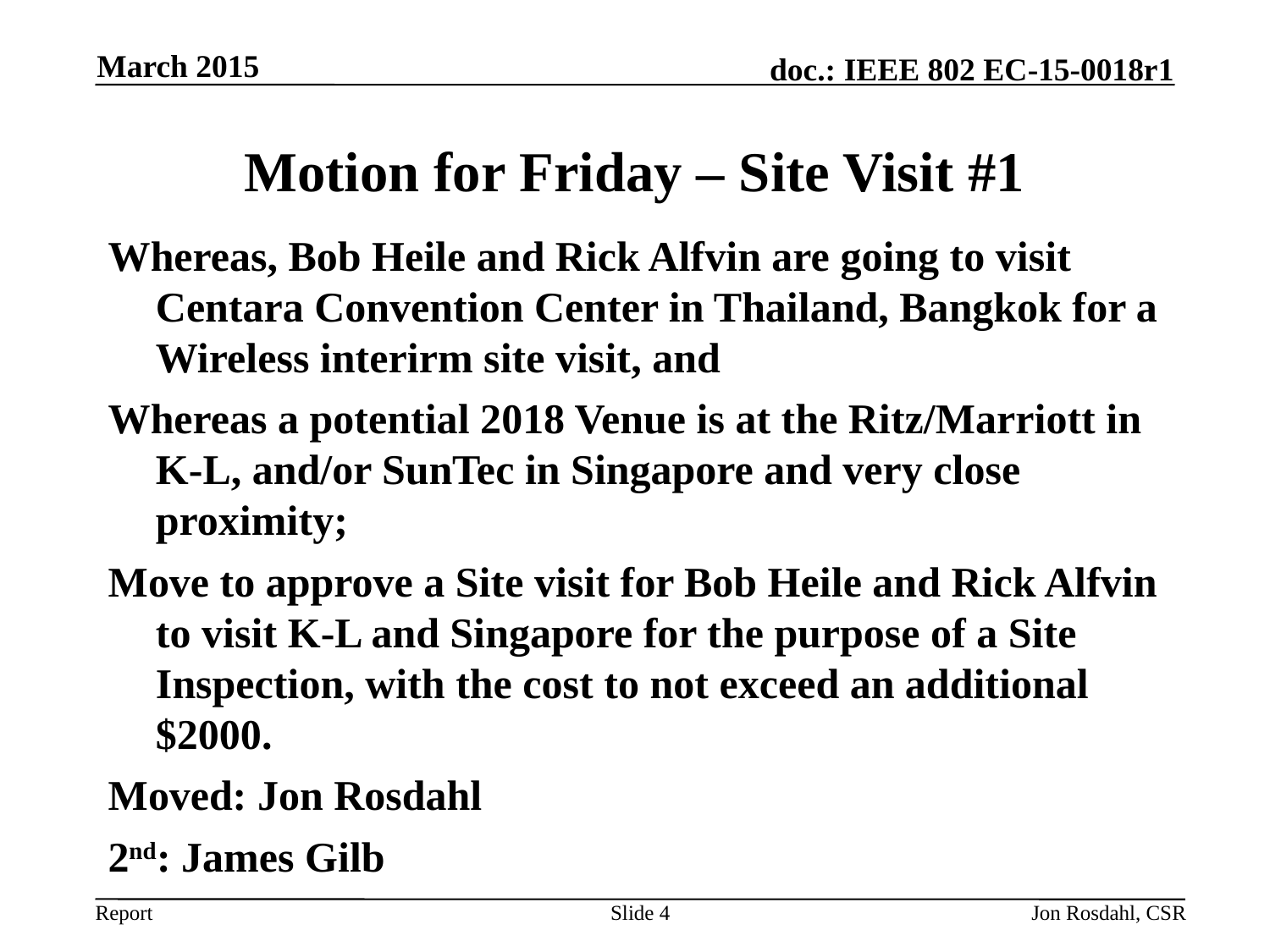

March 2015
# Motion for Friday – Site Visit #1
Whereas, Bob Heile and Rick Alfvin are going to visit Centara Convention Center in Thailand, Bangkok for a Wireless interirm site visit, and
Whereas a potential 2018 Venue is at the Ritz/Marriott in K-L, and/or SunTec in Singapore and very close proximity;
Move to approve a Site visit for Bob Heile and Rick Alfvin to visit K-L and Singapore for the purpose of a Site Inspection, with the cost to not exceed an additional $2000.
Moved: Jon Rosdahl
2nd: James Gilb
Slide 4
Jon Rosdahl, CSR